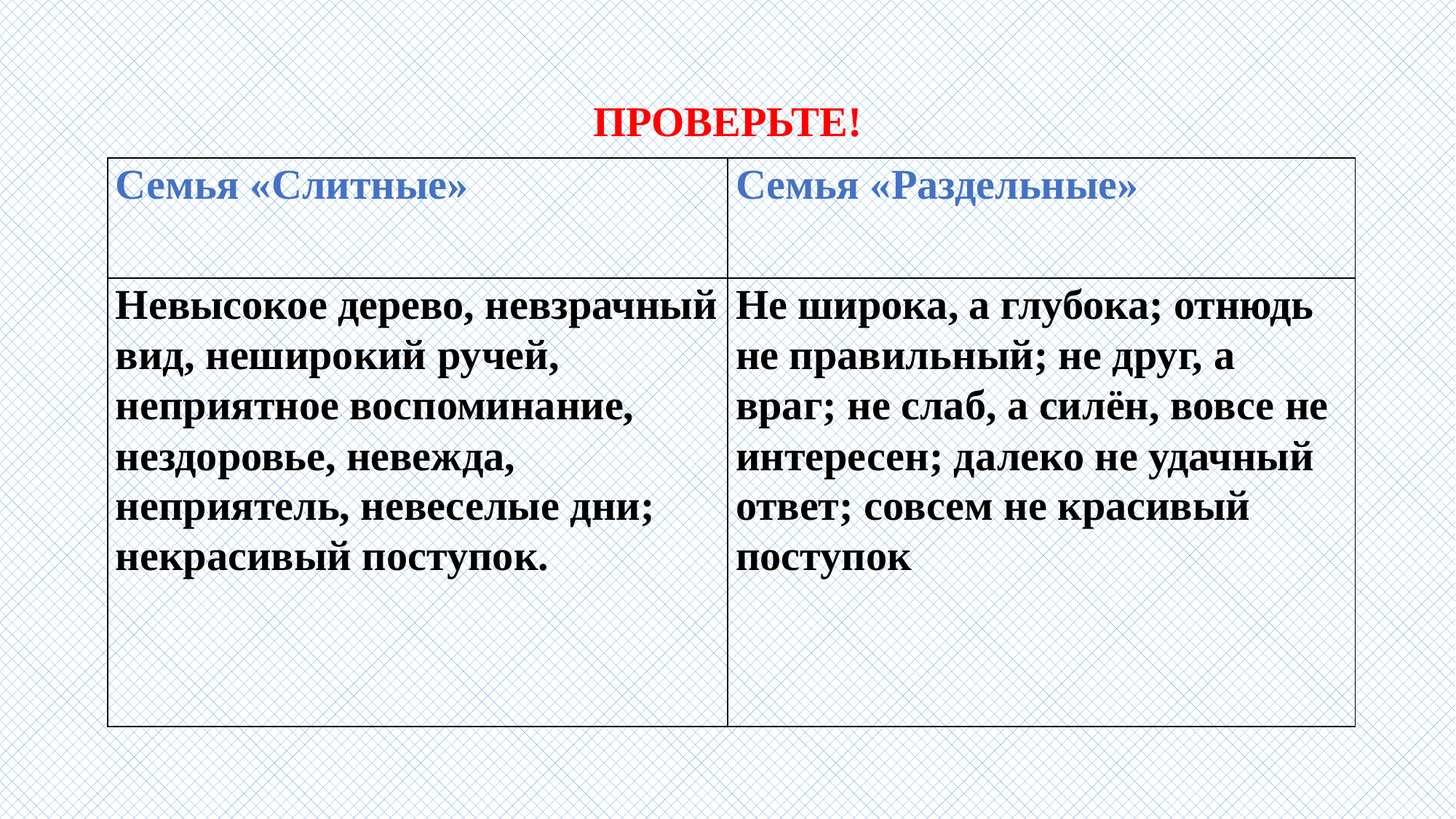

# ПРОВЕРЬТЕ!
| Семья «Слитные» | Семья «Раздельные» |
| --- | --- |
| Невысокое дерево, невзрачный вид, неширокий ручей, неприятное воспоминание, нездоровье, невежда, неприятель, невеселые дни; некрасивый поступок. | Не широка, а глубока; отнюдь не правильный; не друг, а враг; не слаб, а силён, вовсе не интересен; далеко не удачный ответ; совсем не красивый поступок |